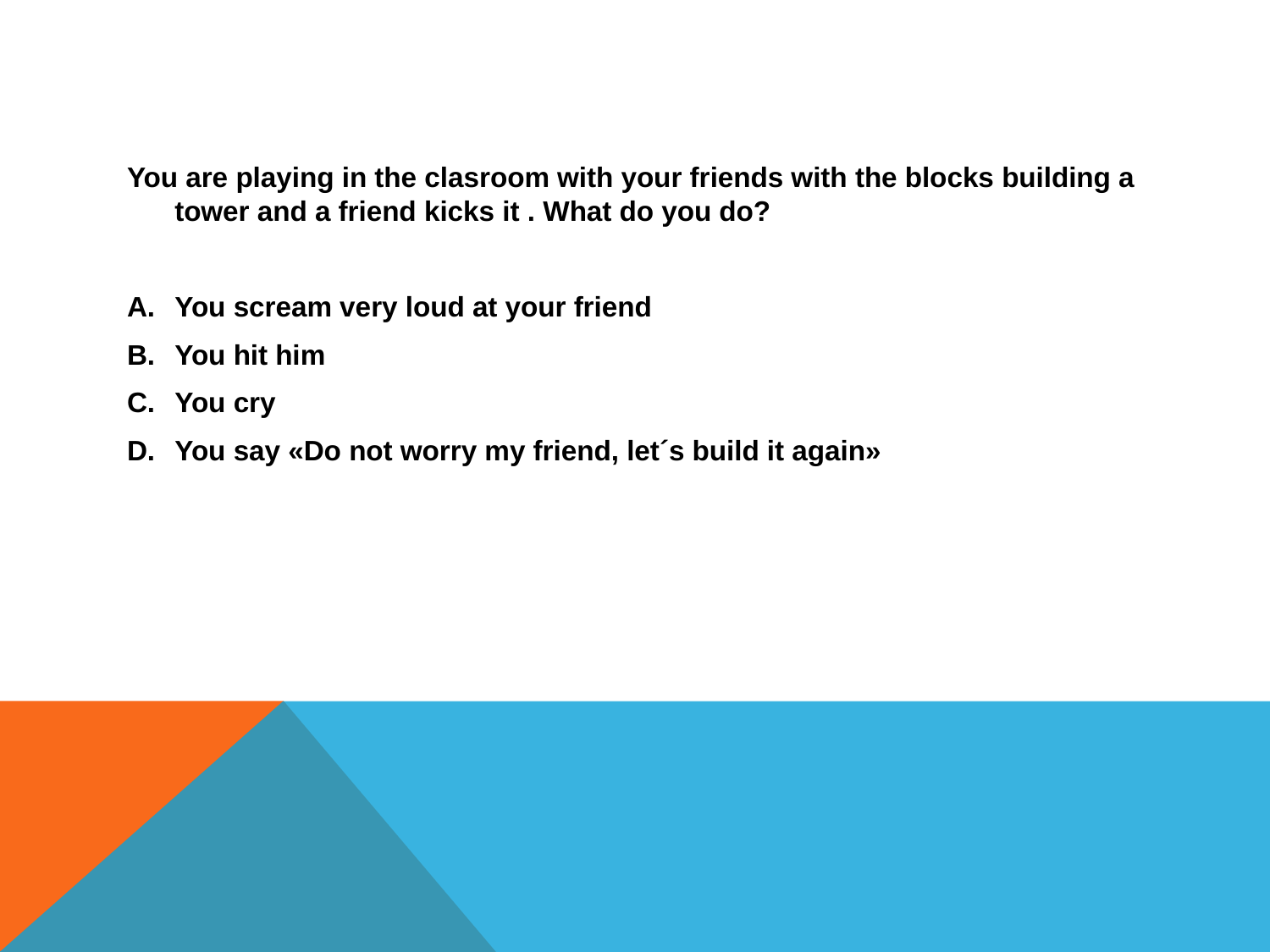

You are playing in the clasroom with your friends with the blocks building a tower and a friend kicks it . What do you do?

You scream very loud at your friend
You hit him
You cry
You say «Do not worry my friend, let´s build it again»